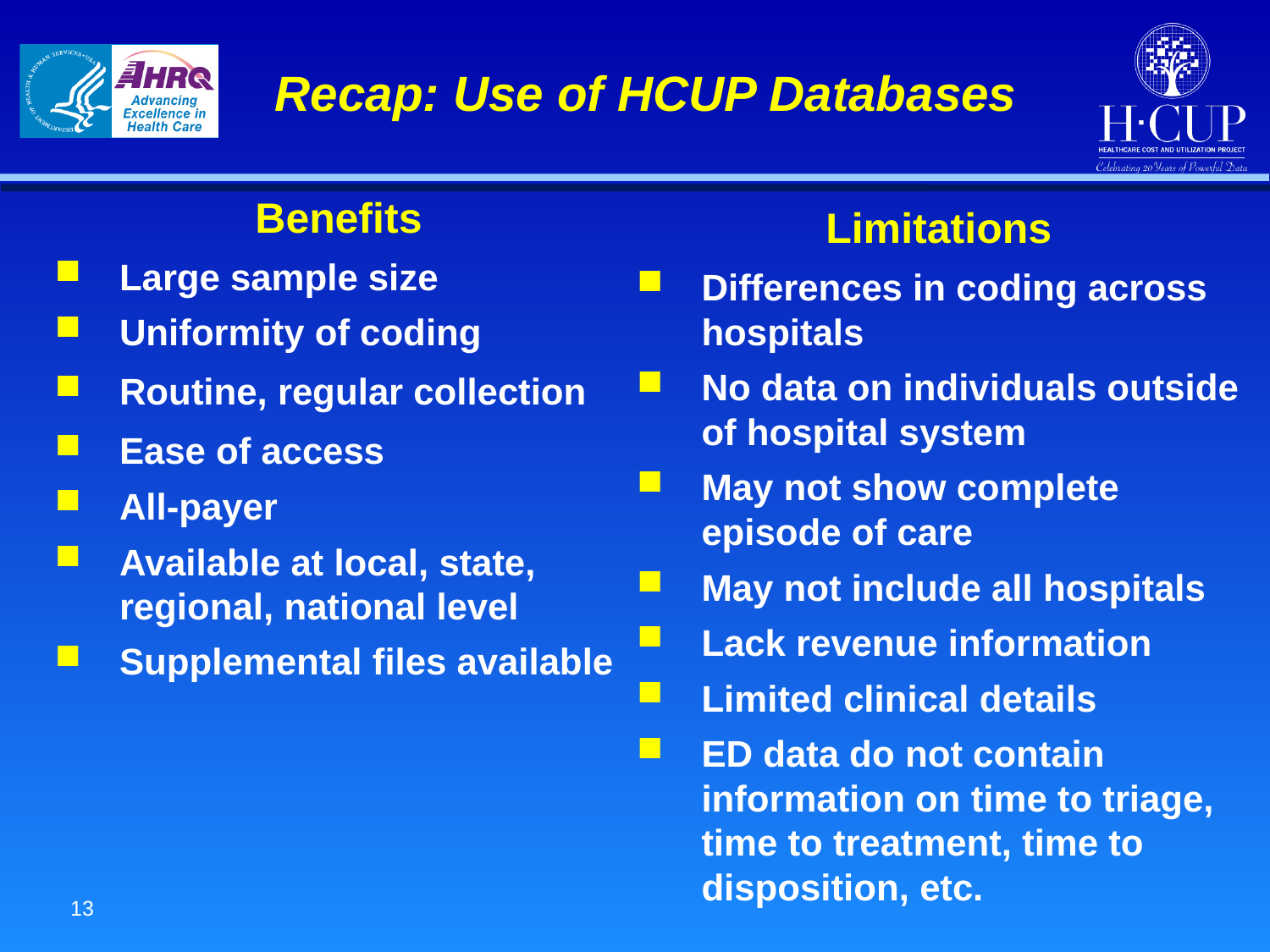

# Recap: Use of HCUP Databases
Benefits
Large sample size
Uniformity of coding
Routine, regular collection
Ease of access
All-payer
Available at local, state, regional, national level
Supplemental files available
Limitations
Differences in coding across hospitals
No data on individuals outside of hospital system
May not show complete episode of care
May not include all hospitals
Lack revenue information
Limited clinical details
ED data do not contain information on time to triage, time to treatment, time to disposition, etc.

13